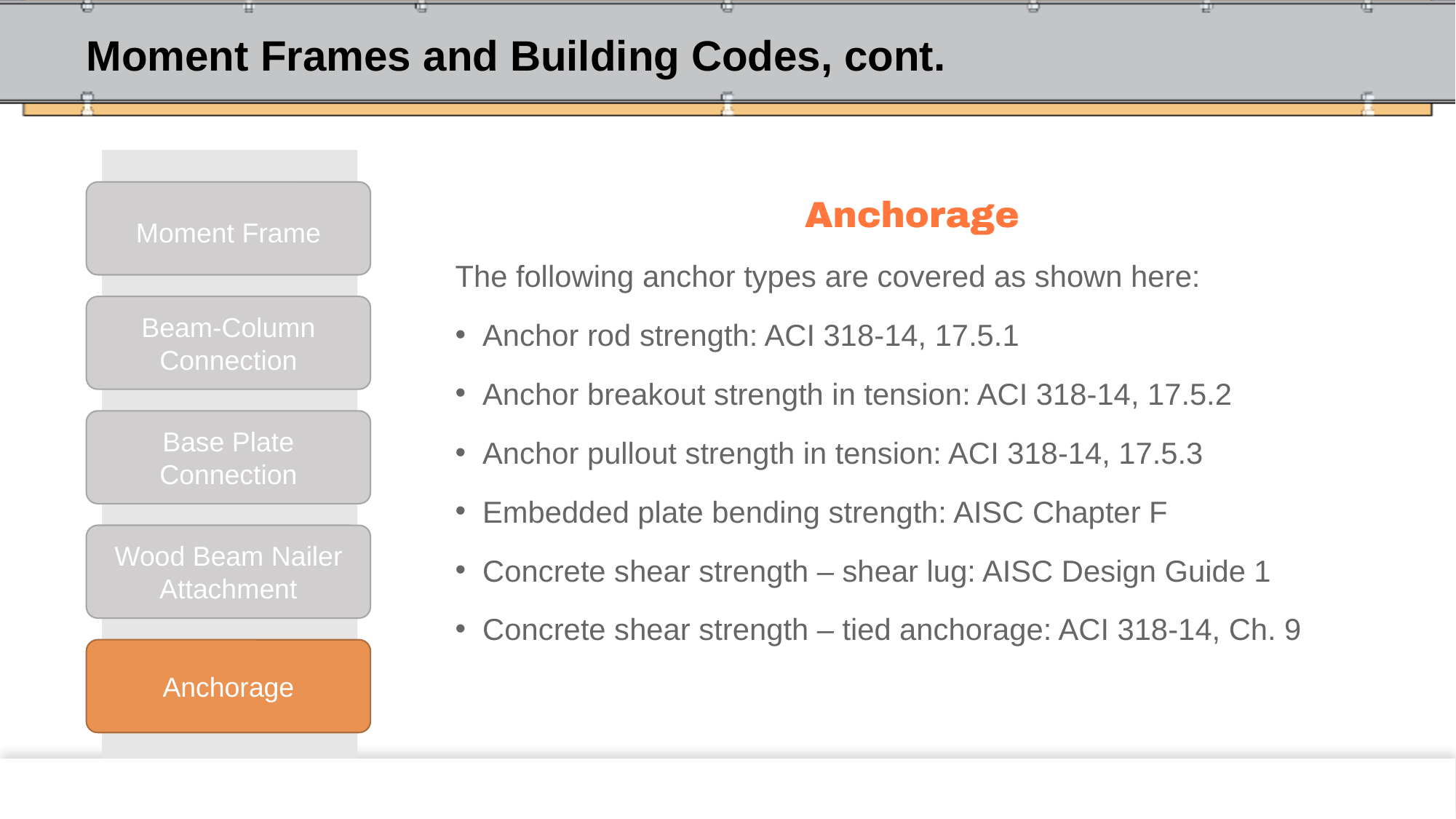

# Moment Frames and Building Codes, cont.

Moment Frame
Anchorage
The following anchor types are covered as shown here:
Anchor rod strength: ACI 318-14, 17.5.1
Anchor breakout strength in tension: ACI 318-14, 17.5.2
Anchor pullout strength in tension: ACI 318-14, 17.5.3
Embedded plate bending strength: AISC Chapter F
Concrete shear strength – shear lug: AISC Design Guide 1
Concrete shear strength – tied anchorage: ACI 318-14, Ch. 9
Beam-Column Connection
Base Plate Connection
Wood Beam Nailer Attachment
Anchorage